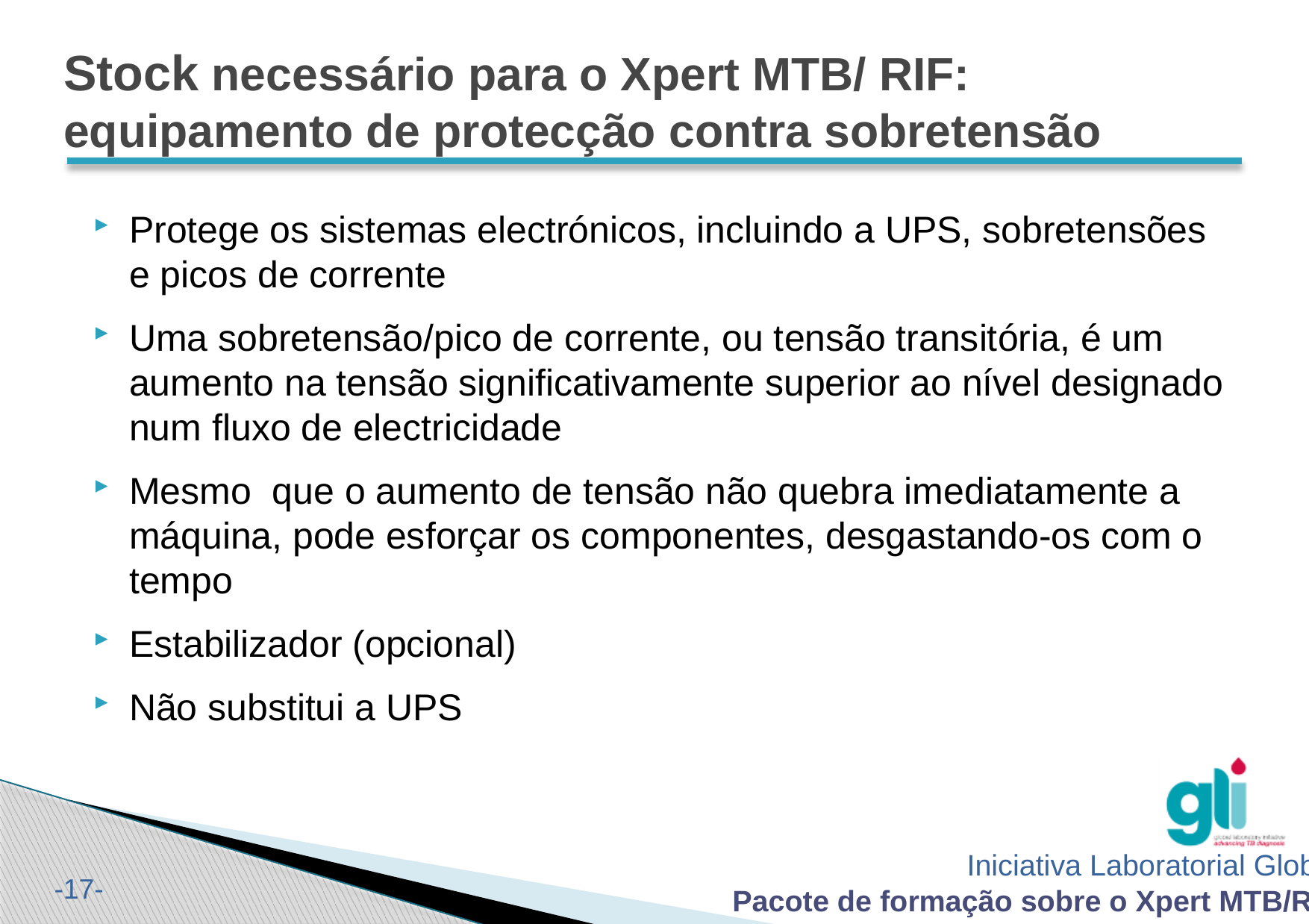

# Stock necessário para o Xpert MTB/ RIF: equipamento de protecção contra sobretensão
Protege os sistemas electrónicos, incluindo a UPS, sobretensões e picos de corrente
Uma sobretensão/pico de corrente, ou tensão transitória, é um aumento na tensão significativamente superior ao nível designado num fluxo de electricidade
Mesmo  que o aumento de tensão não quebra imediatamente a máquina, pode esforçar os componentes, desgastando-os com o tempo
Estabilizador (opcional)
Não substitui a UPS